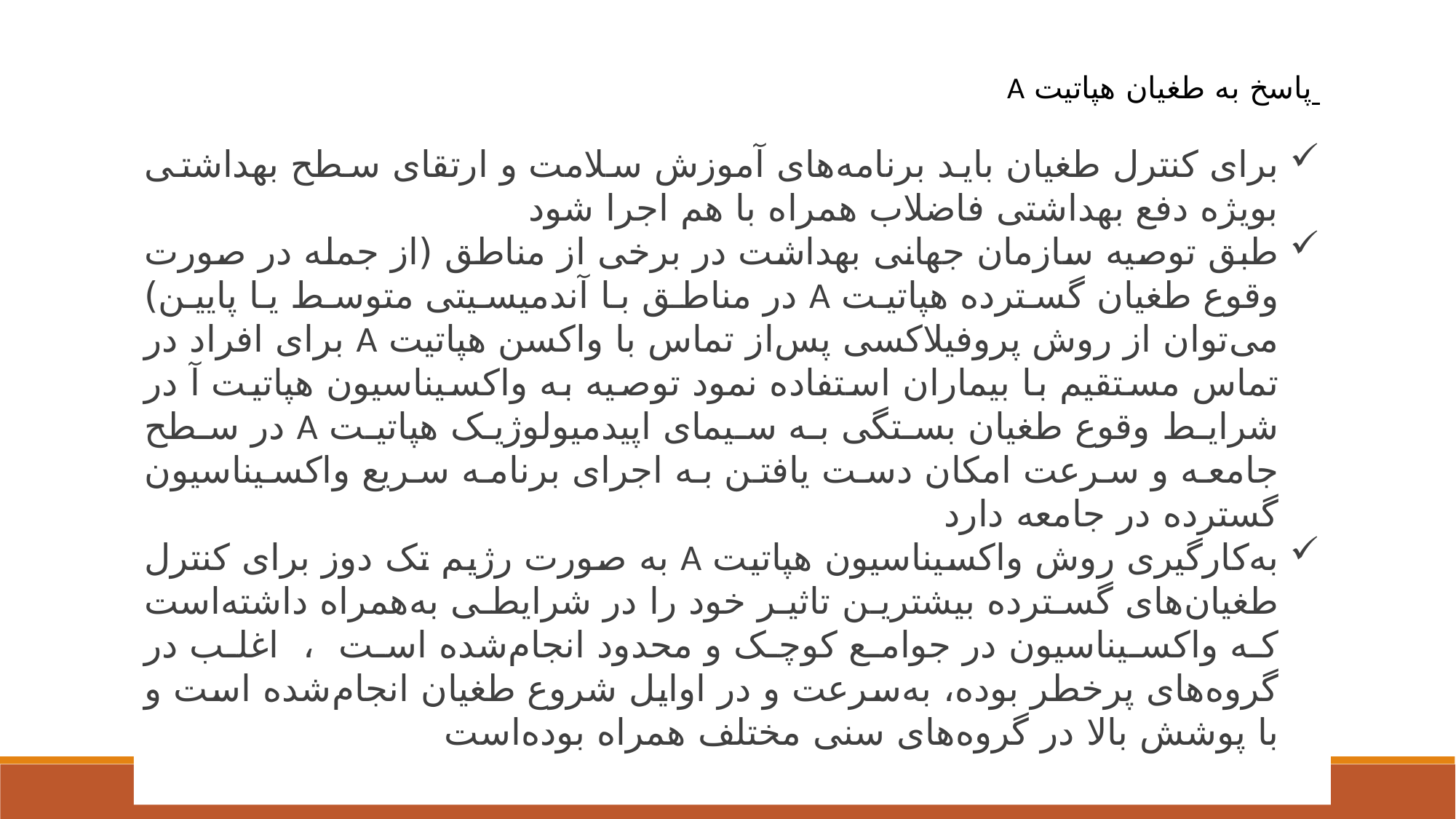

پاسخ به طغیان هپاتیت A

برای کنترل طغیان باید برنامه‌های آموزش سلامت و ارتقای سطح بهداشتی بویژه دفع بهداشتی فاضلاب همراه با هم اجرا شود
طبق توصیه سازمان جهانی بهداشت در برخی از مناطق (از جمله در صورت وقوع طغیان گسترده هپاتیت A در مناطق با آندمیسیتی متوسط یا پایین) می‌توان از روش پروفیلاکسی پس‌از تماس با واکسن هپاتیت A برای افراد در تماس مستقیم با بیماران استفاده نمود توصیه به واکسیناسیون هپاتیت آ در شرایط وقوع طغیان بستگی به سیمای اپیدمیولوژیک هپاتیت A در سطح جامعه و سرعت امکان دست یافتن به اجرای برنامه سریع واکسیناسیون گسترده در جامعه دارد
به‌کارگیری روش واکسیناسیون هپاتیت A به‌ صورت رژیم تک دوز برای کنترل طغیان‌های گسترده بیشترین تاثیر خود را در شرایطی به‌همراه داشته‌است که واکسیناسیون در جوامع کوچک و محدود انجام‌شده است ، اغلب در گروه‌های پرخطر بوده، به‌سرعت و در اوایل شروع طغیان انجام‌شده است و با پوشش بالا در گروه‌های سنی مختلف همراه بوده‌است